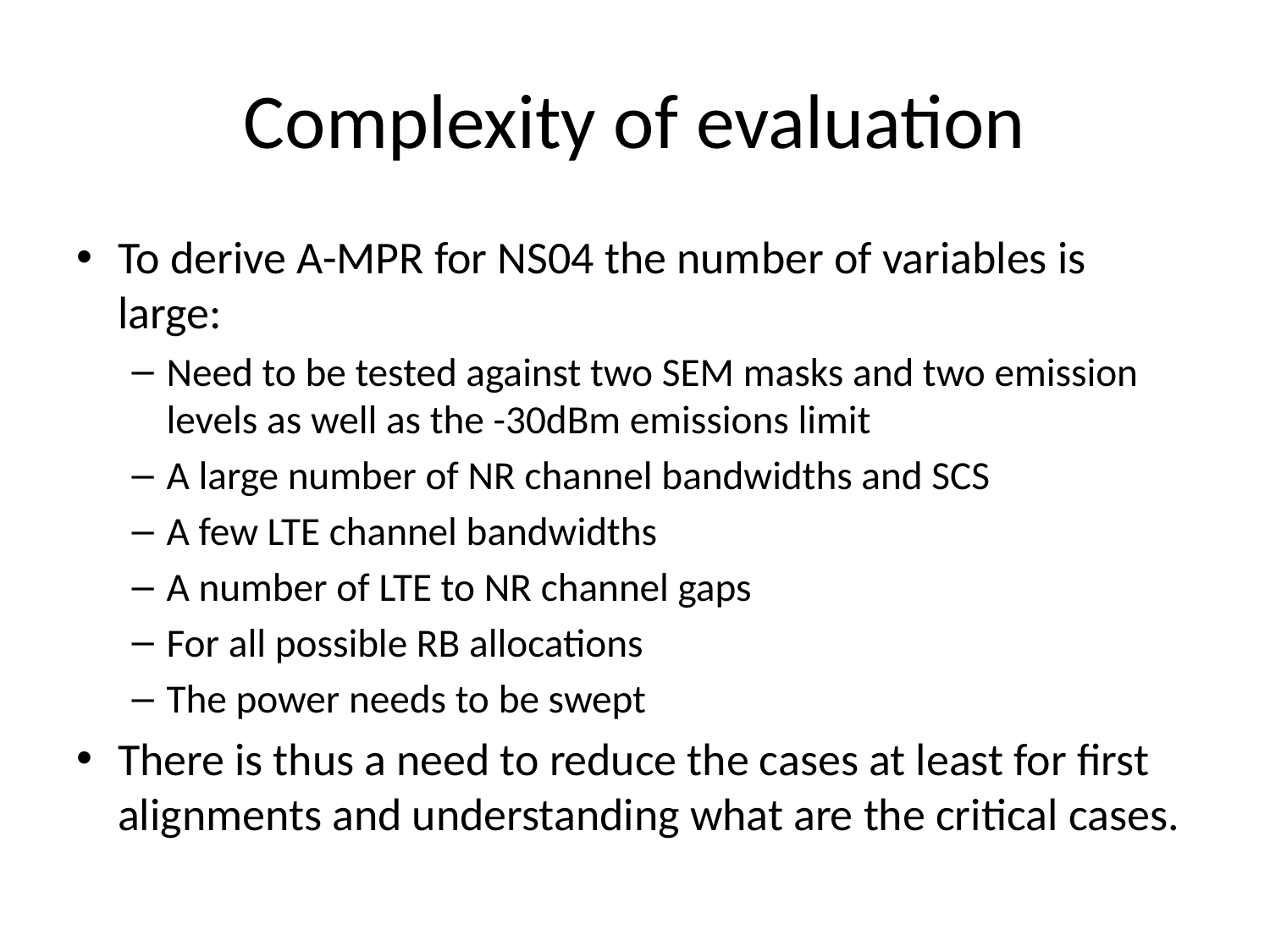

# Complexity of evaluation
To derive A-MPR for NS04 the number of variables is large:
Need to be tested against two SEM masks and two emission levels as well as the -30dBm emissions limit
A large number of NR channel bandwidths and SCS
A few LTE channel bandwidths
A number of LTE to NR channel gaps
For all possible RB allocations
The power needs to be swept
There is thus a need to reduce the cases at least for first alignments and understanding what are the critical cases.